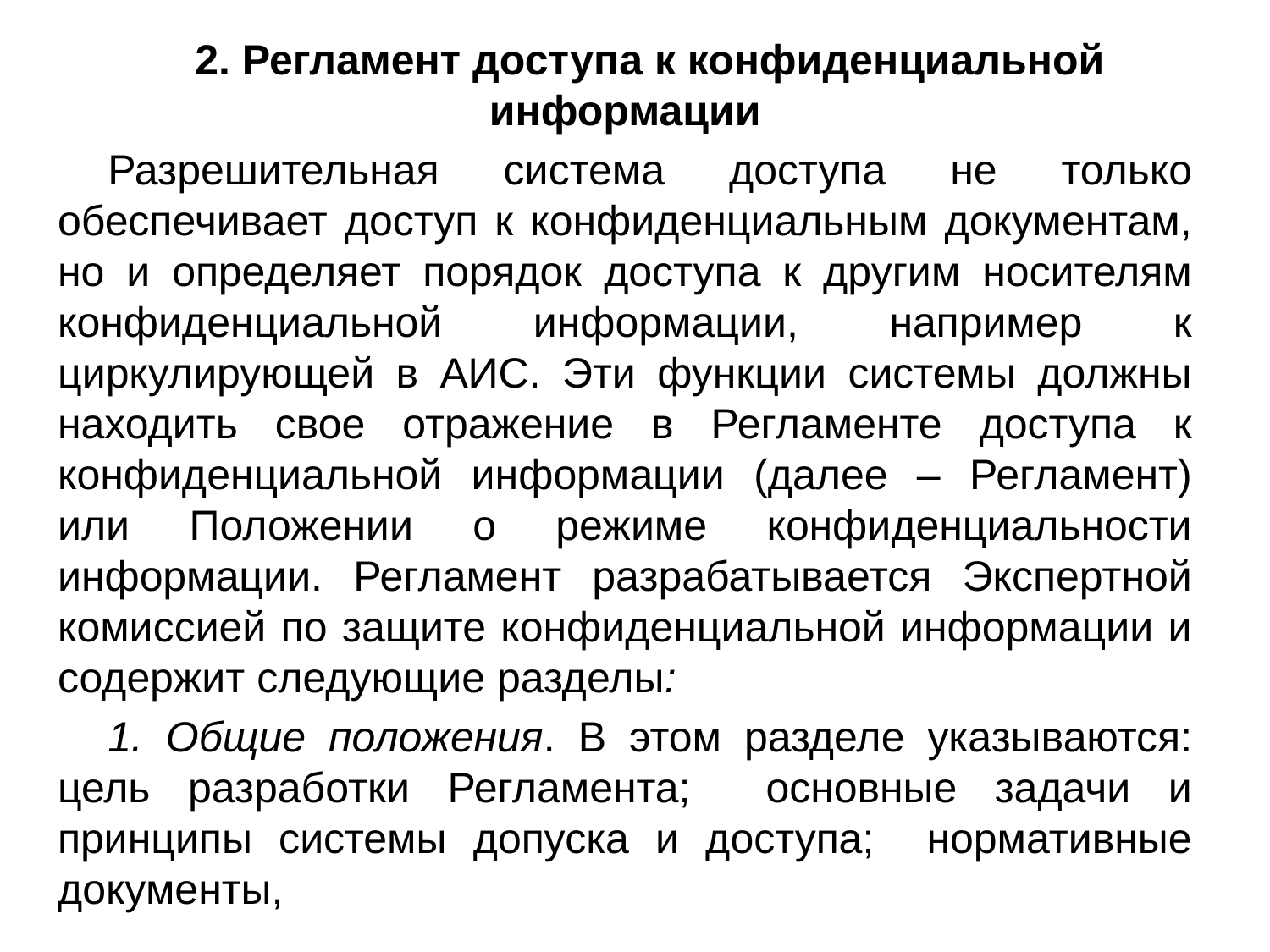

2. Регламент доступа к конфиденциальной информации
Разрешительная система доступа не только обеспечивает доступ к конфиденциальным документам, но и определяет порядок доступа к другим носителям конфиденциальной информации, например к циркулирующей в АИС. Эти функции системы должны находить свое отражение в Регламенте доступа к конфиденциальной информации (далее – Регламент) или Положении о режиме конфиденциальности информации. Регламент разрабатывается Экспертной комиссией по защите конфиденциальной информации и содержит следующие разделы:
1. Общие положения. В этом разделе указываются: цель разработки Регламента;  основные задачи и принципы системы допуска и доступа;  нормативные документы,